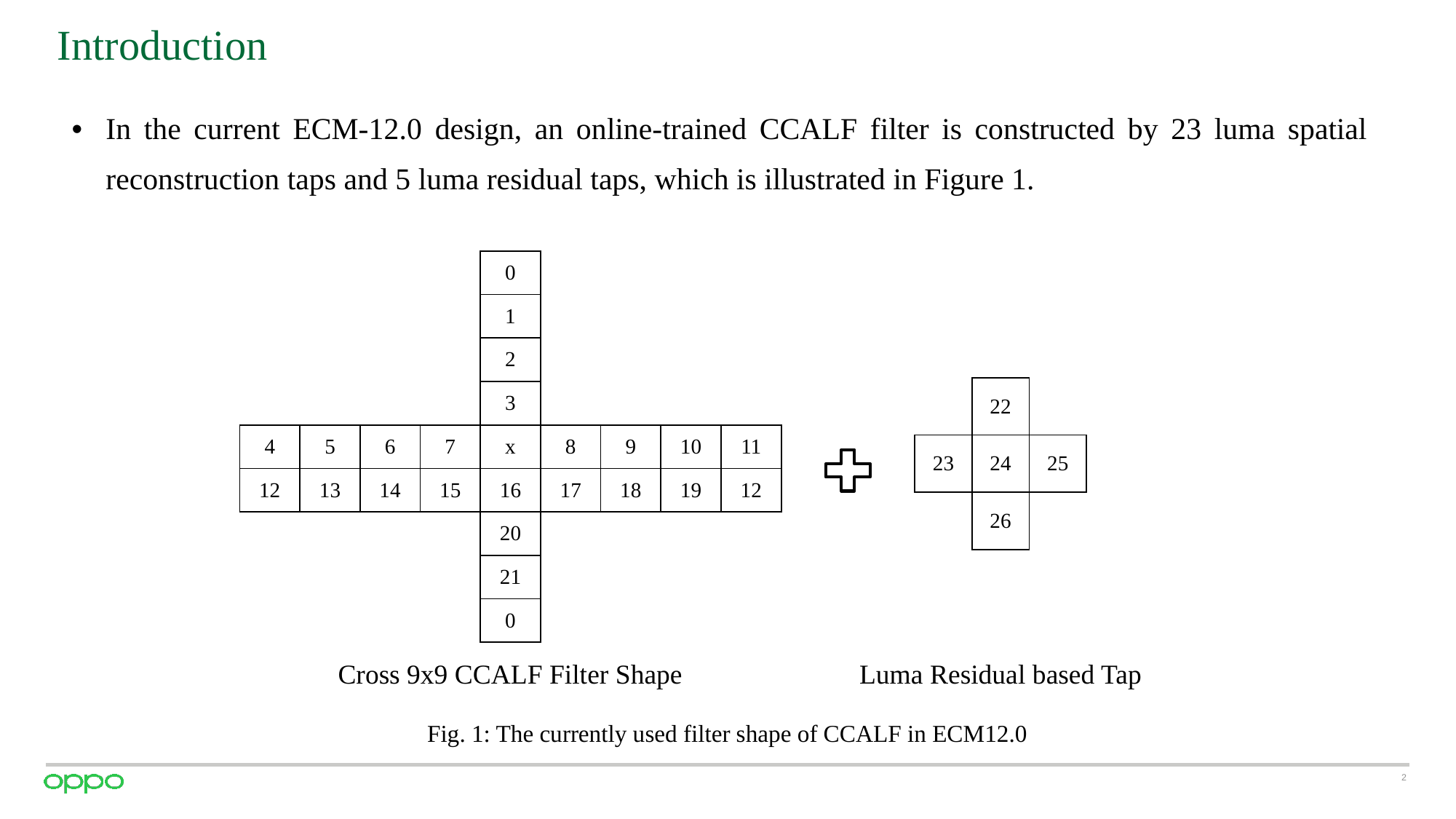

Introduction
In the current ECM-12.0 design, an online-trained CCALF filter is constructed by 23 luma spatial reconstruction taps and 5 luma residual taps, which is illustrated in Figure 1.

|  |  |  |  | 0 |  |  |  |  |
| --- | --- | --- | --- | --- | --- | --- | --- | --- |
|  |  |  |  | 1 |  |  |  |  |
|  |  |  |  | 2 |  |  |  |  |
|  |  |  |  | 3 |  |  |  |  |
| 4 | 5 | 6 | 7 | x | 8 | 9 | 10 | 11 |
| 12 | 13 | 14 | 15 | 16 | 17 | 18 | 19 | 12 |
|  |  |  |  | 20 |  |  |  |  |
|  |  |  |  | 21 |  |  |  |  |
|  |  |  |  | 0 |  |  |  |  |
|  | 22 |  |
| --- | --- | --- |
| 23 | 24 | 25 |
|  | 26 |  |

Cross 9x9 CCALF Filter Shape
Luma Residual based Tap
Fig. 1: The currently used filter shape of CCALF in ECM12.0